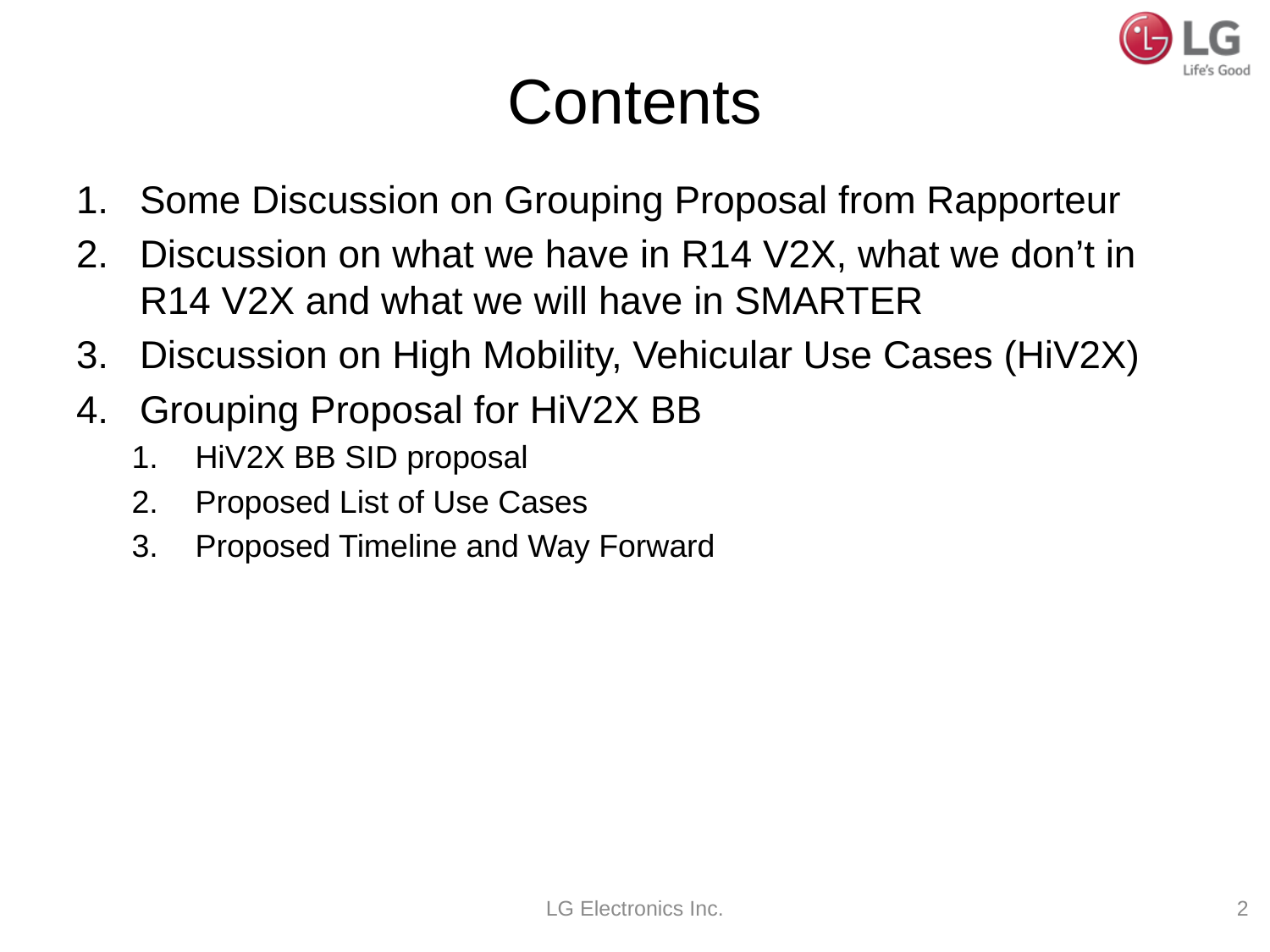

# Contents
Some Discussion on Grouping Proposal from Rapporteur
Discussion on what we have in R14 V2X, what we don’t in R14 V2X and what we will have in SMARTER
Discussion on High Mobility, Vehicular Use Cases (HiV2X)
Grouping Proposal for HiV2X BB
HiV2X BB SID proposal
Proposed List of Use Cases
Proposed Timeline and Way Forward

LG Electronics Inc.
2